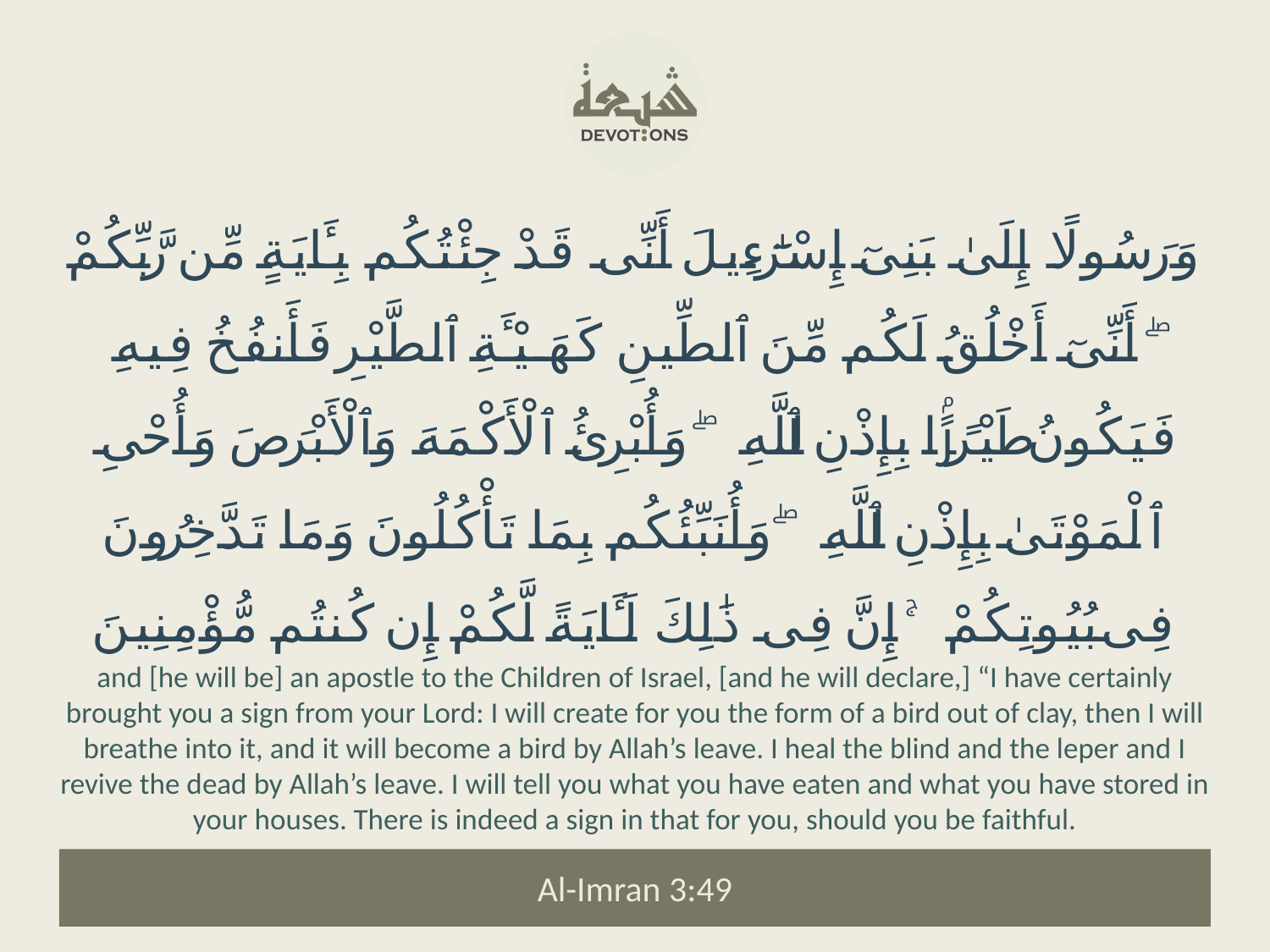

وَرَسُولًا إِلَىٰ بَنِىٓ إِسْرَٰٓءِيلَ أَنِّى قَدْ جِئْتُكُم بِـَٔايَةٍ مِّن رَّبِّكُمْ ۖ أَنِّىٓ أَخْلُقُ لَكُم مِّنَ ٱلطِّينِ كَهَيْـَٔةِ ٱلطَّيْرِ فَأَنفُخُ فِيهِ فَيَكُونُ طَيْرًۢا بِإِذْنِ ٱللَّهِ ۖ وَأُبْرِئُ ٱلْأَكْمَهَ وَٱلْأَبْرَصَ وَأُحْىِ ٱلْمَوْتَىٰ بِإِذْنِ ٱللَّهِ ۖ وَأُنَبِّئُكُم بِمَا تَأْكُلُونَ وَمَا تَدَّخِرُونَ فِى بُيُوتِكُمْ ۚ إِنَّ فِى ذَٰلِكَ لَـَٔايَةً لَّكُمْ إِن كُنتُم مُّؤْمِنِينَ
and [he will be] an apostle to the Children of Israel, [and he will declare,] “I have certainly brought you a sign from your Lord: I will create for you the form of a bird out of clay, then I will breathe into it, and it will become a bird by Allah’s leave. I heal the blind and the leper and I revive the dead by Allah’s leave. I will tell you what you have eaten and what you have stored in your houses. There is indeed a sign in that for you, should you be faithful.
Al-Imran 3:49